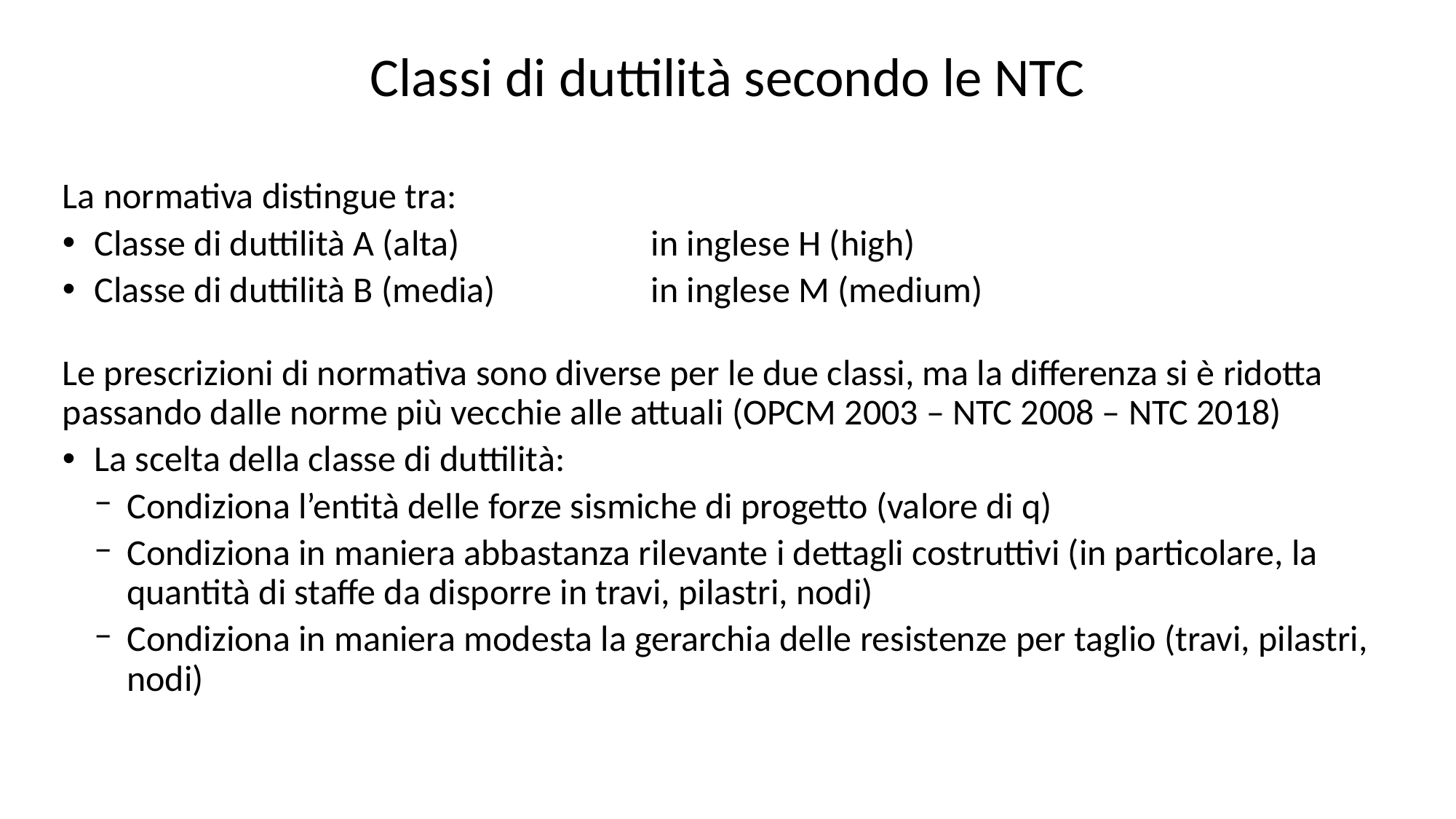

# Classi di duttilità secondo le NTC
La normativa distingue tra:
Classe di duttilità A (alta)	in inglese H (high)
Classe di duttilità B (media)	in inglese M (medium)
Le prescrizioni di normativa sono diverse per le due classi, ma la differenza si è ridotta passando dalle norme più vecchie alle attuali (OPCM 2003 – NTC 2008 – NTC 2018)
La scelta della classe di duttilità:
Condiziona l’entità delle forze sismiche di progetto (valore di q)
Condiziona in maniera abbastanza rilevante i dettagli costruttivi (in particolare, la quantità di staffe da disporre in travi, pilastri, nodi)
Condiziona in maniera modesta la gerarchia delle resistenze per taglio (travi, pilastri, nodi)